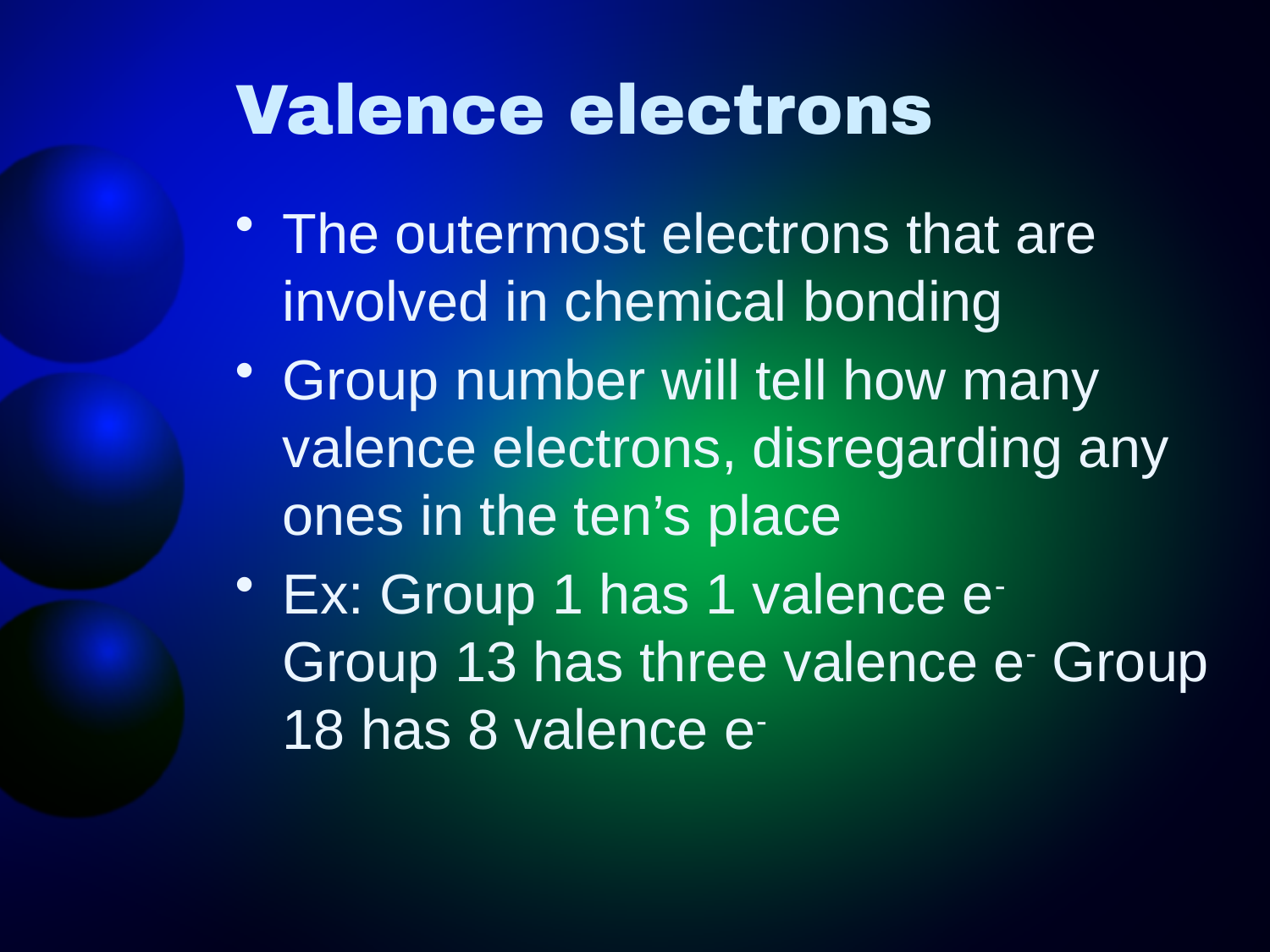

# Valence electrons
The outermost electrons that are involved in chemical bonding
Group number will tell how many valence electrons, disregarding any ones in the ten’s place
Ex: Group 1 has 1 valence e-     Group 13 has three valence e- Group 18 has 8 valence e-